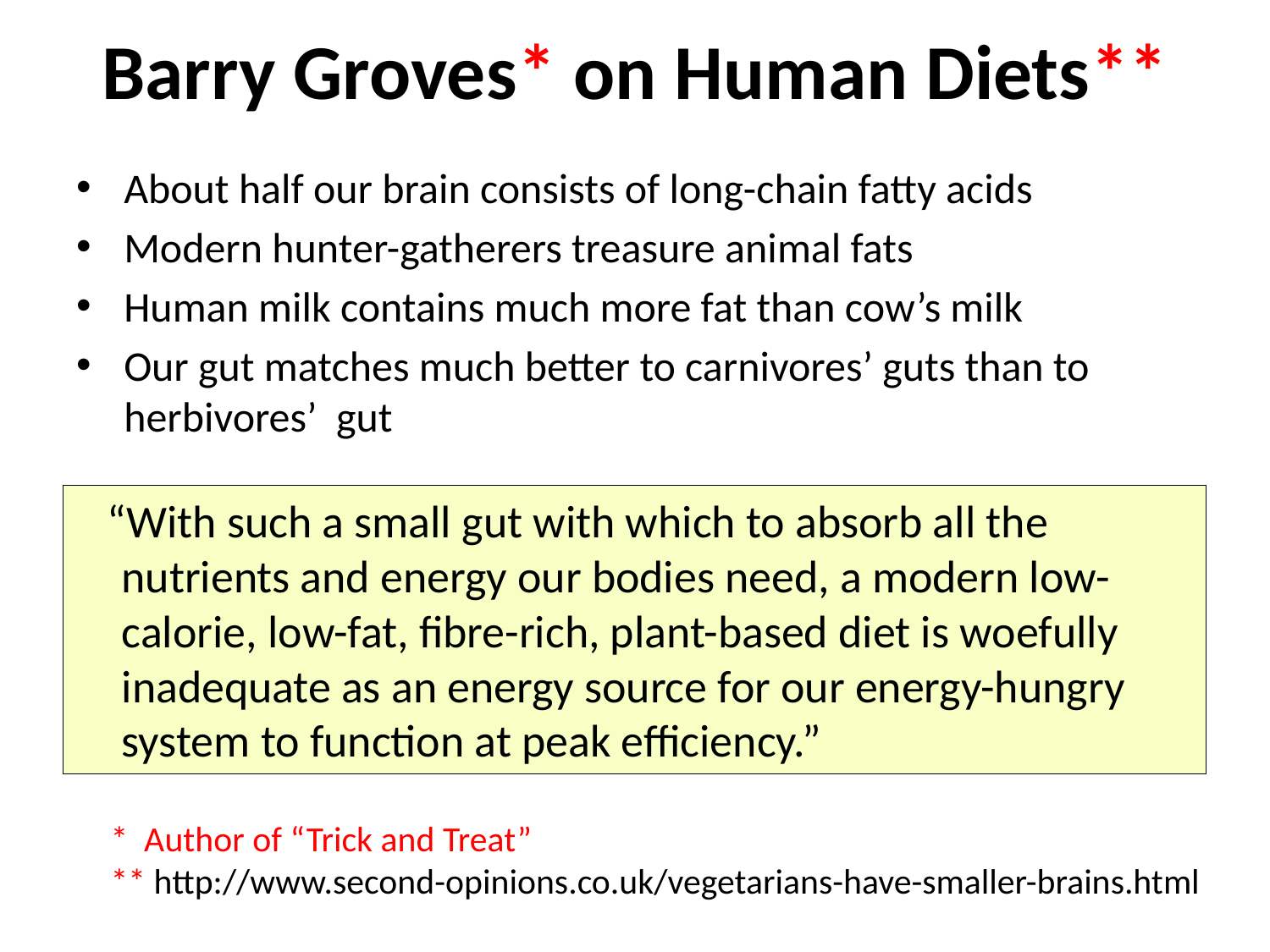

# Barry Groves* on Human Diets**
About half our brain consists of long-chain fatty acids
Modern hunter-gatherers treasure animal fats
Human milk contains much more fat than cow’s milk
Our gut matches much better to carnivores’ guts than to herbivores’  gut

   “With such a small gut with which to absorb all the nutrients and energy our bodies need, a modern low-calorie, low-fat, fibre-rich, plant-based diet is woefully inadequate as an energy source for our energy-hungry system to function at peak efficiency.”

*  Author of “Trick and Treat”
** http://www.second-opinions.co.uk/vegetarians-have-smaller-brains.html